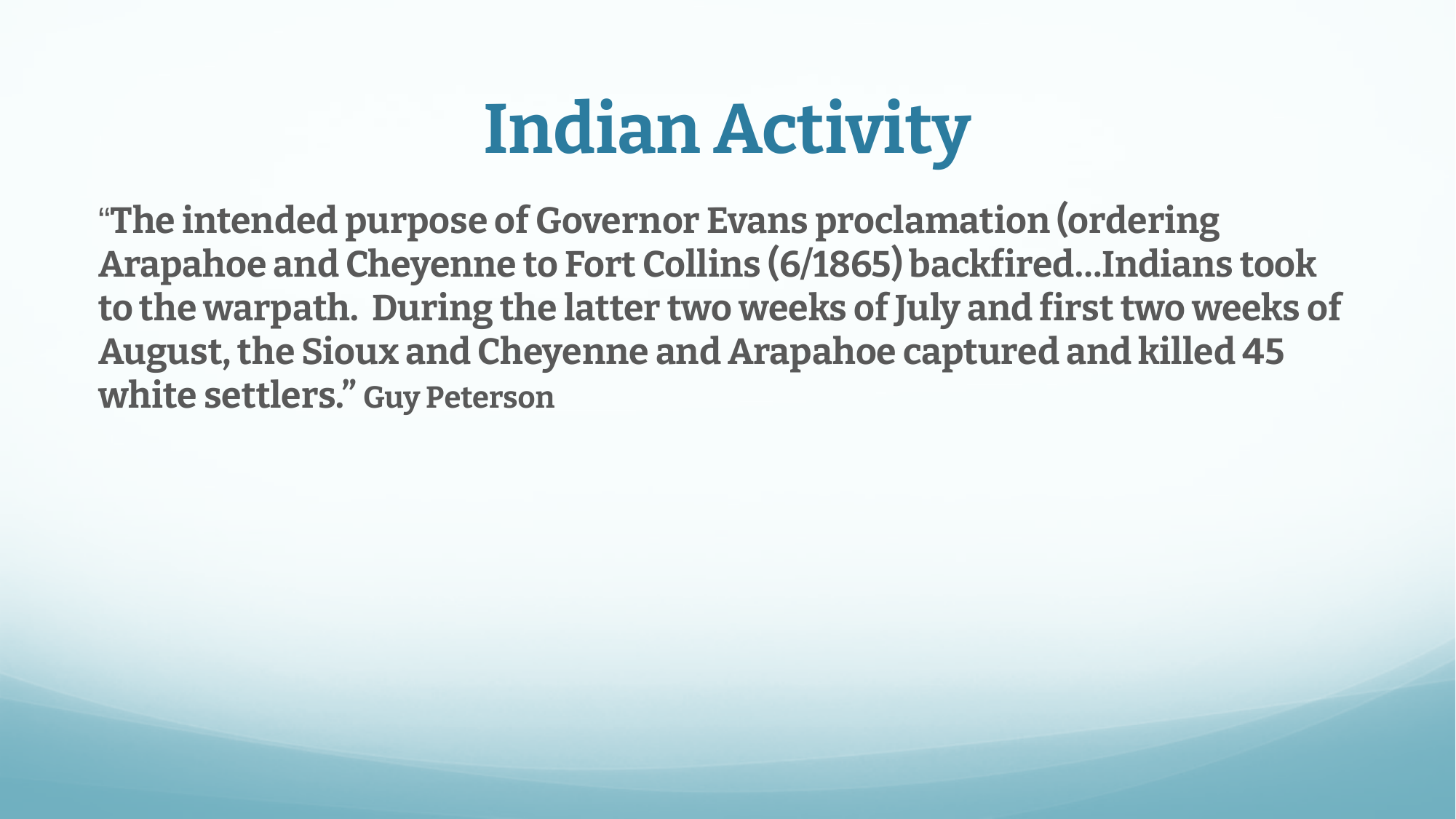

# Indian Activity
“The intended purpose of Governor Evans proclamation (ordering Arapahoe and Cheyenne to Fort Collins (6/1865) backfired…Indians took to the warpath.  During the latter two weeks of July and first two weeks of August, the Sioux and Cheyenne and Arapahoe captured and killed 45 white settlers.” Guy Peterson